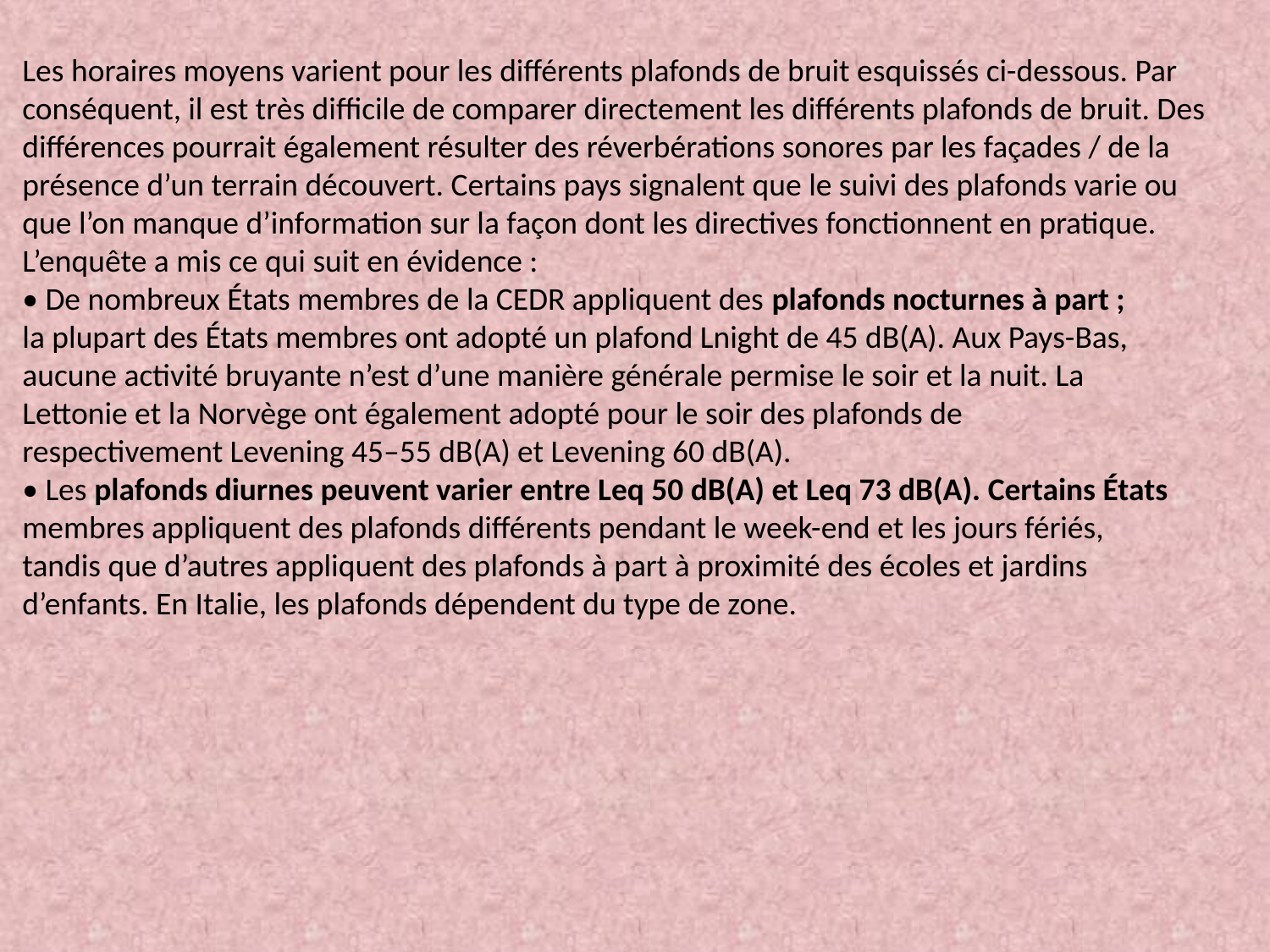

Les horaires moyens varient pour les différents plafonds de bruit esquissés ci-dessous. Par
conséquent, il est très difficile de comparer directement les différents plafonds de bruit. Des
différences pourrait également résulter des réverbérations sonores par les façades / de la
présence d’un terrain découvert. Certains pays signalent que le suivi des plafonds varie ou
que l’on manque d’information sur la façon dont les directives fonctionnent en pratique.
L’enquête a mis ce qui suit en évidence :
• De nombreux États membres de la CEDR appliquent des plafonds nocturnes à part ;
la plupart des États membres ont adopté un plafond Lnight de 45 dB(A). Aux Pays-Bas,
aucune activité bruyante n’est d’une manière générale permise le soir et la nuit. La
Lettonie et la Norvège ont également adopté pour le soir des plafonds de
respectivement Levening 45–55 dB(A) et Levening 60 dB(A).
• Les plafonds diurnes peuvent varier entre Leq 50 dB(A) et Leq 73 dB(A). Certains États
membres appliquent des plafonds différents pendant le week-end et les jours fériés,
tandis que d’autres appliquent des plafonds à part à proximité des écoles et jardins
d’enfants. En Italie, les plafonds dépendent du type de zone.